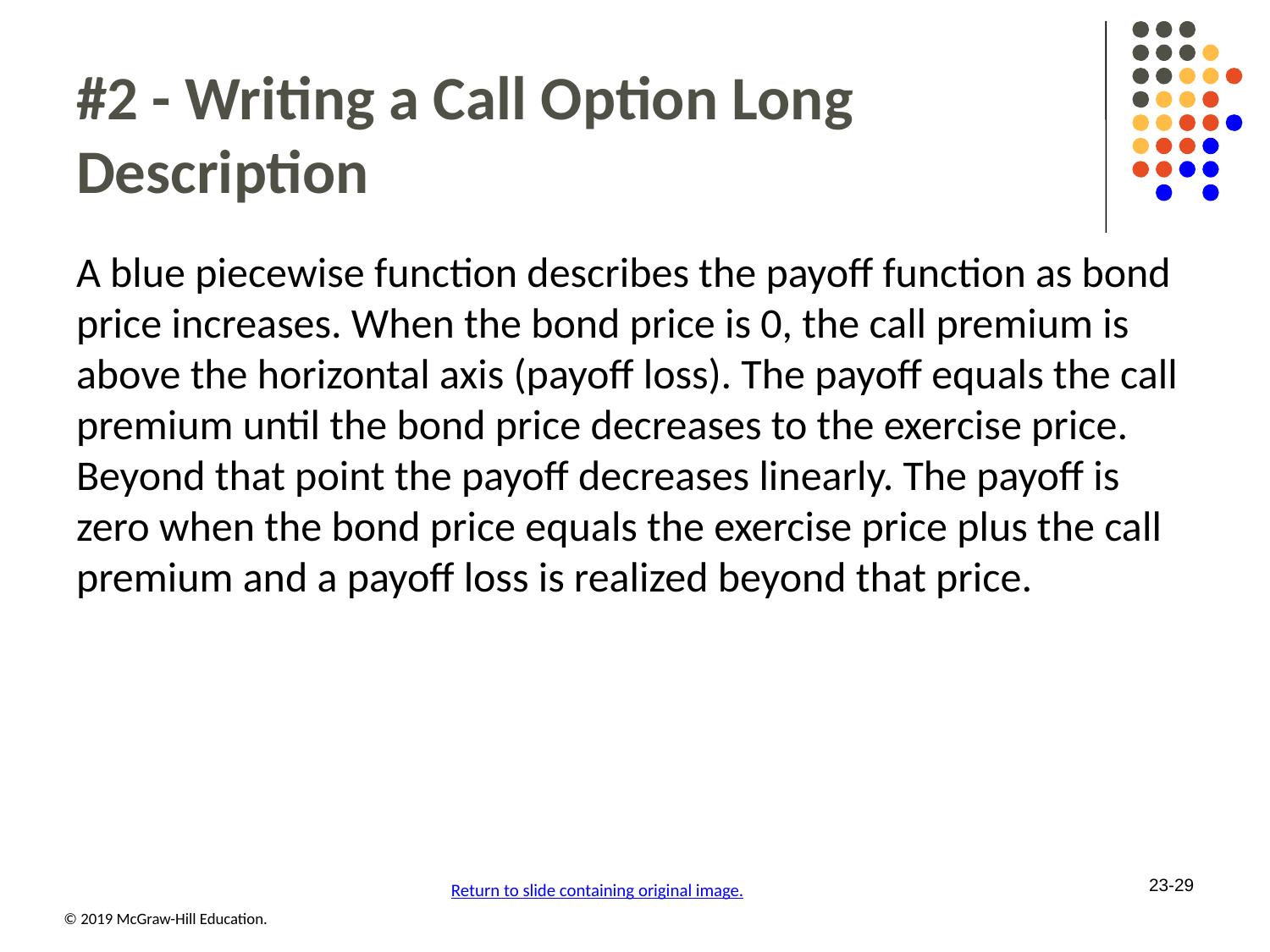

# #2 - Writing a Call Option Long Description
A blue piecewise function describes the payoff function as bond price increases. When the bond price is 0, the call premium is above the horizontal axis (payoff loss). The payoff equals the call premium until the bond price decreases to the exercise price. Beyond that point the payoff decreases linearly. The payoff is zero when the bond price equals the exercise price plus the call premium and a payoff loss is realized beyond that price.
23-29
Return to slide containing original image.